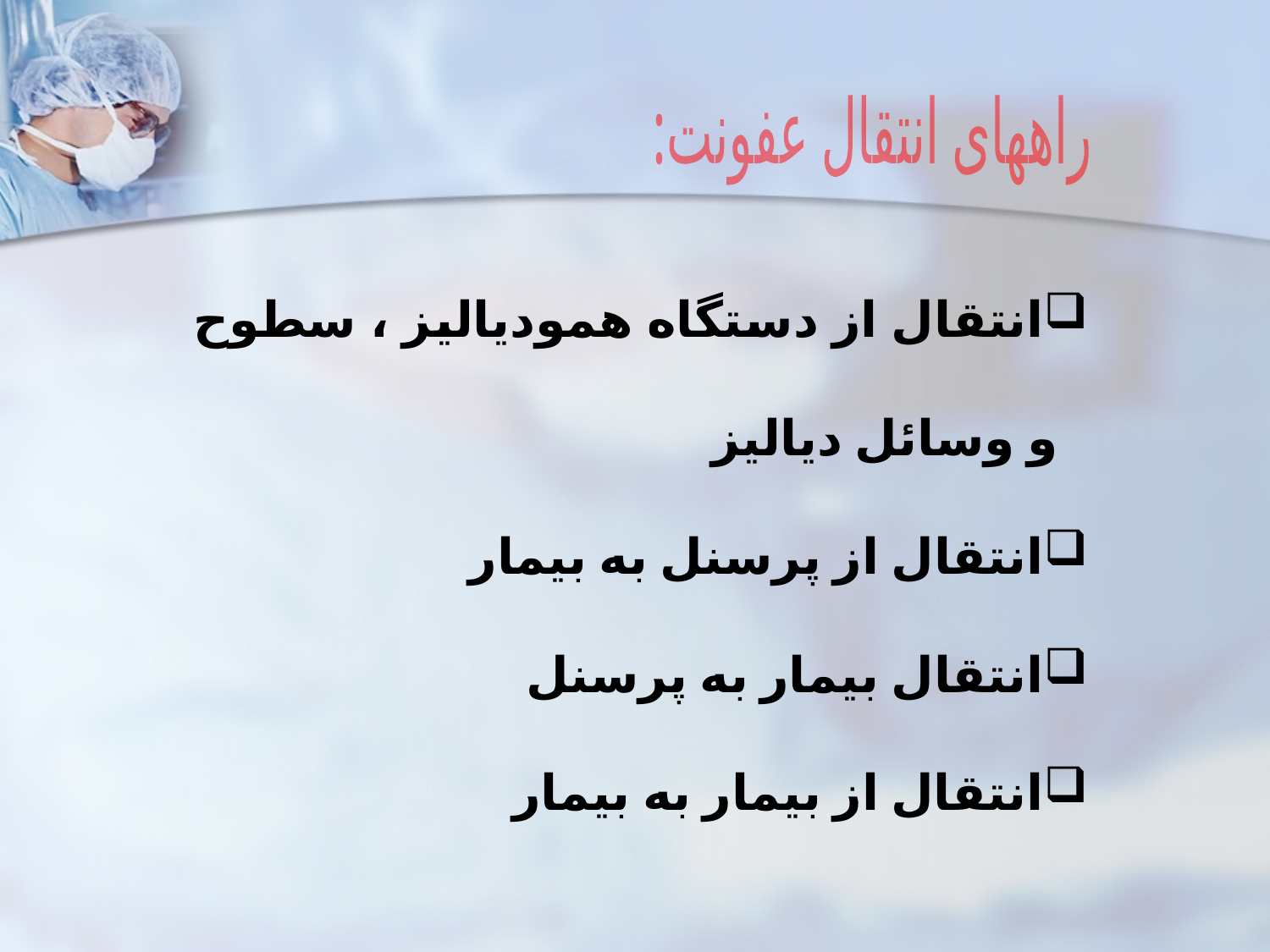

راههای انتقال عفونت:
انتقال از دستگاه همودیالیز ، سطوح و وسائل دیالیز
انتقال از پرسنل به بیمار
انتقال بیمار به پرسنل
انتقال از بیمار به بیمار